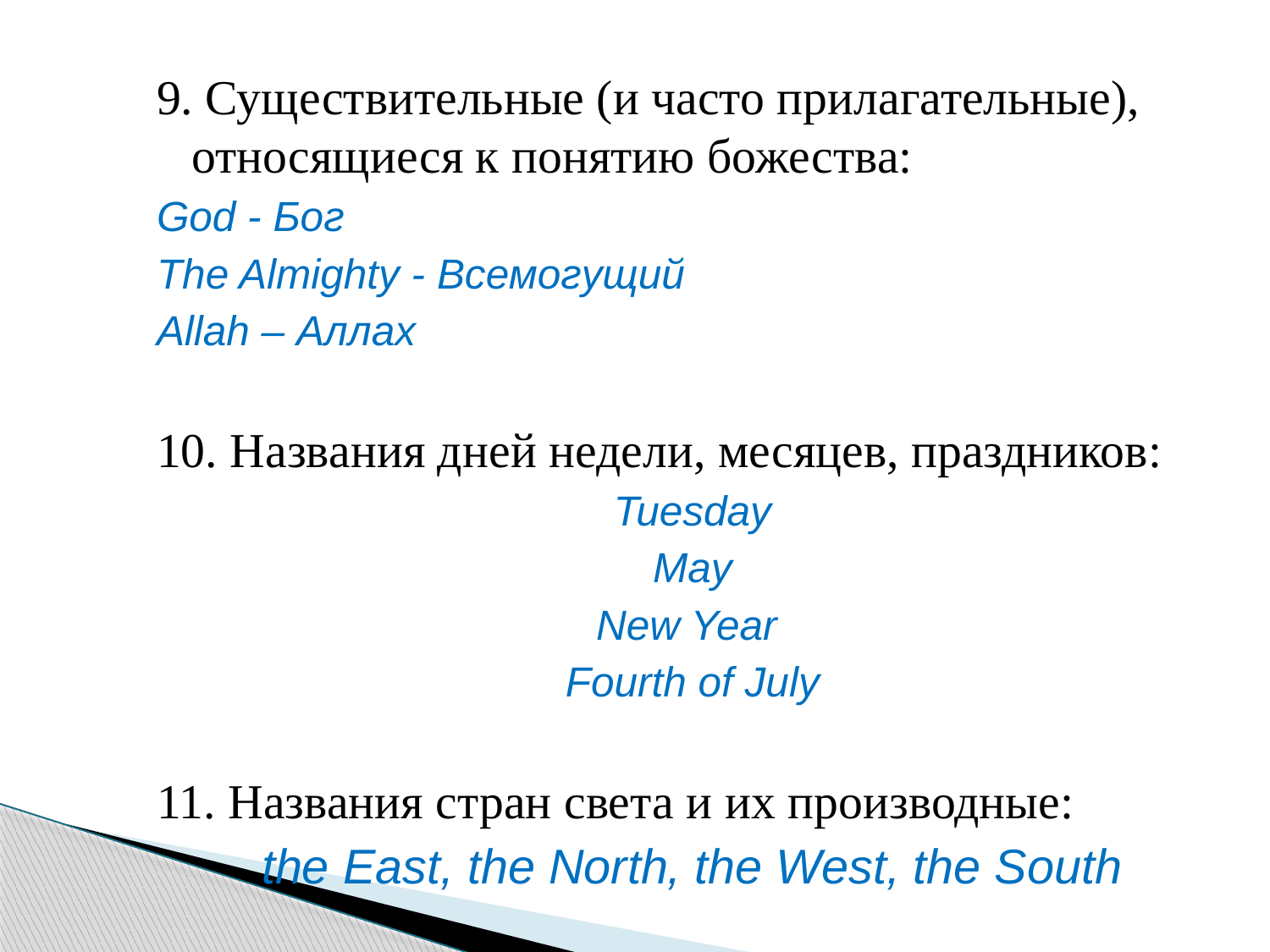

9. Существительные (и часто прилагательные), относящиеся к понятию божества:
God - Бог
The Almighty - Всемогущий
Allah – Аллах

10. Названия дней недели, месяцев, праздников:
Tuesday
May
New Year
Fourth of July

11. Названия стран света и их производные:
the East, the North, the West, the South